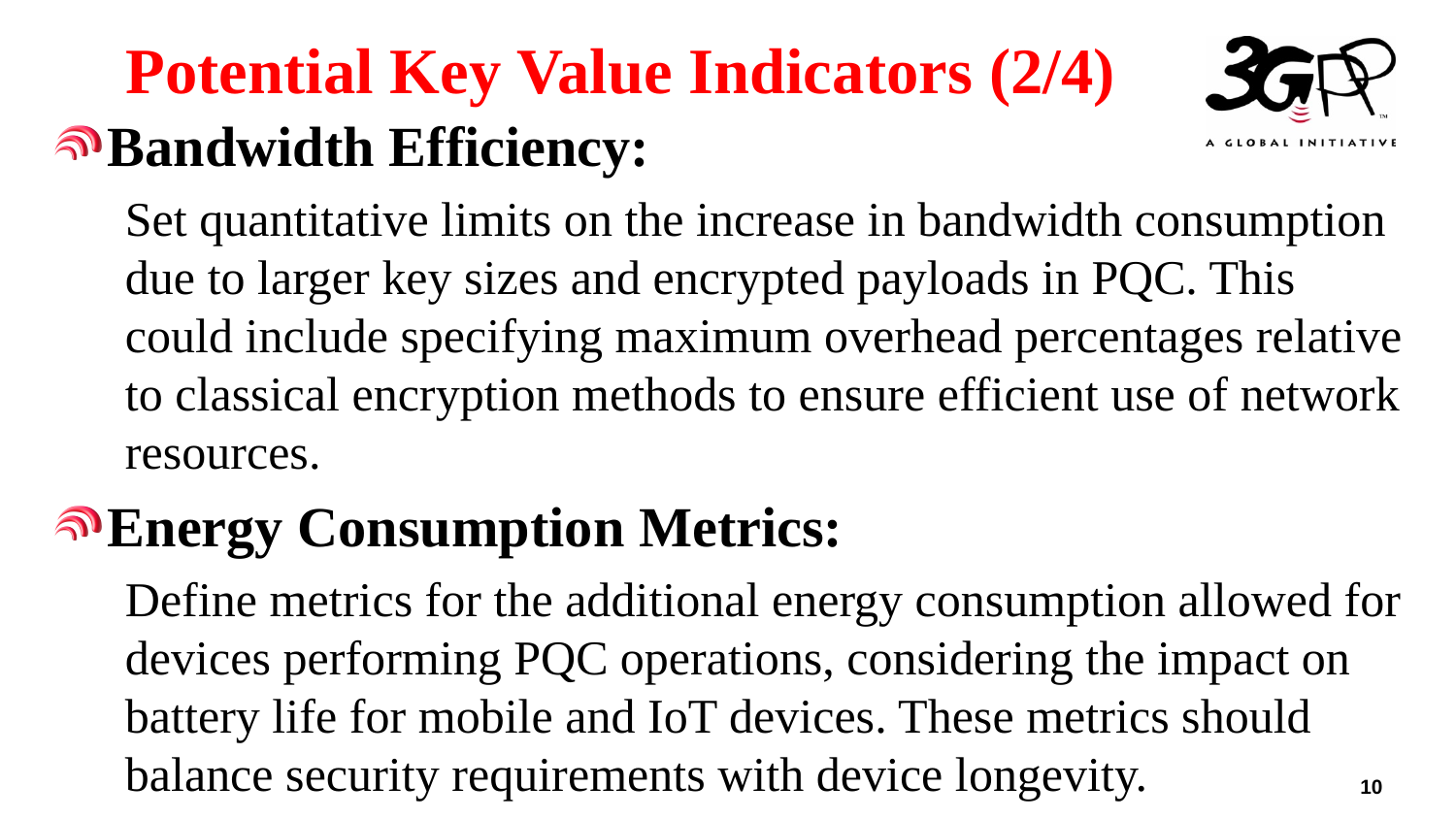

# Potential Key Value Indicators (2/4)
Bandwidth Efficiency:
Set quantitative limits on the increase in bandwidth consumption due to larger key sizes and encrypted payloads in PQC. This could include specifying maximum overhead percentages relative to classical encryption methods to ensure efficient use of network resources.
Energy Consumption Metrics:
Define metrics for the additional energy consumption allowed for devices performing PQC operations, considering the impact on battery life for mobile and IoT devices. These metrics should balance security requirements with device longevity.